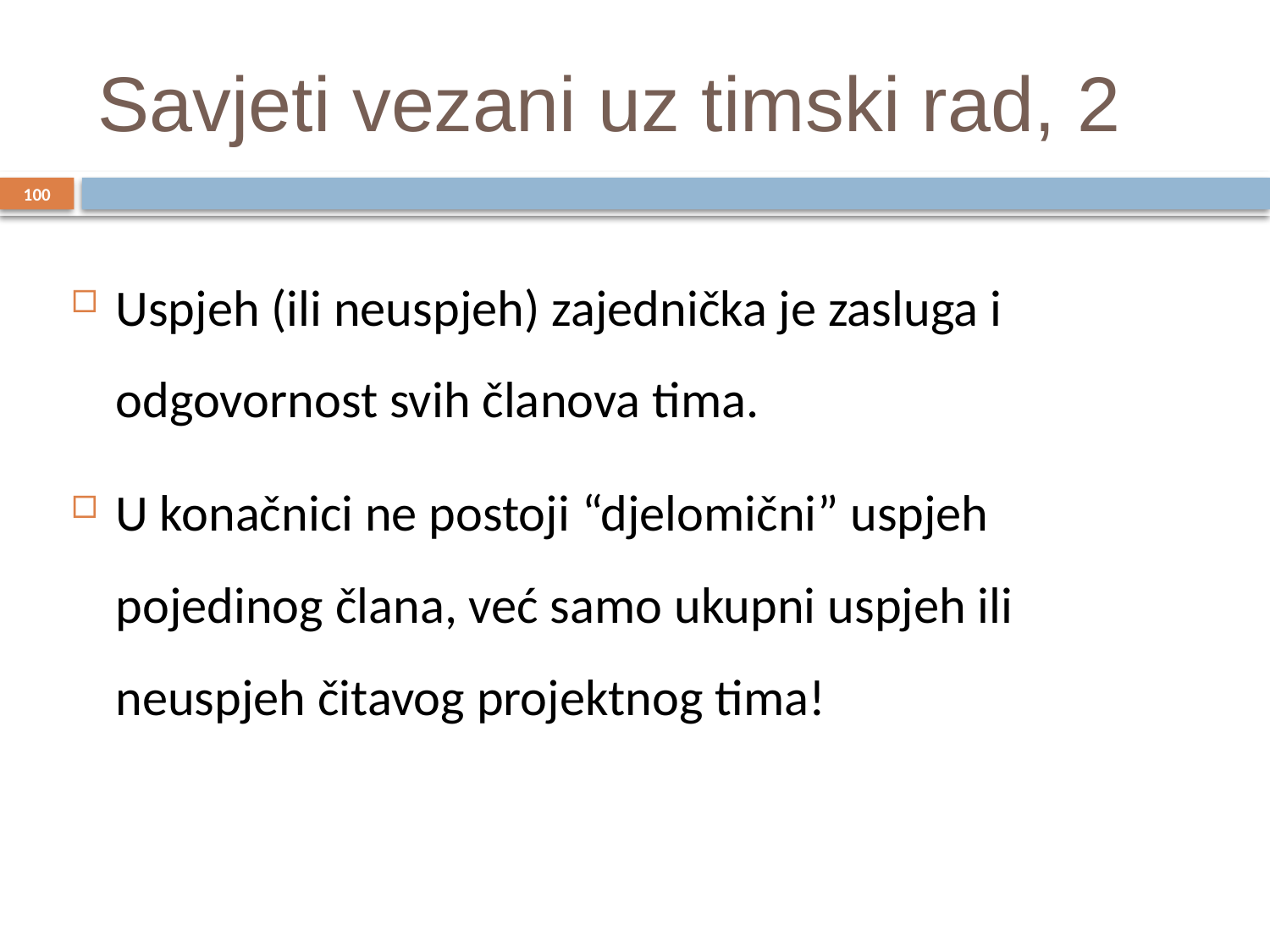

# Savjeti vezani uz timski rad, 2
100
Uspjeh (ili neuspjeh) zajednička je zasluga i odgovornost svih članova tima.
U konačnici ne postoji “djelomični” uspjeh pojedinog člana, već samo ukupni uspjeh ili neuspjeh čitavog projektnog tima!